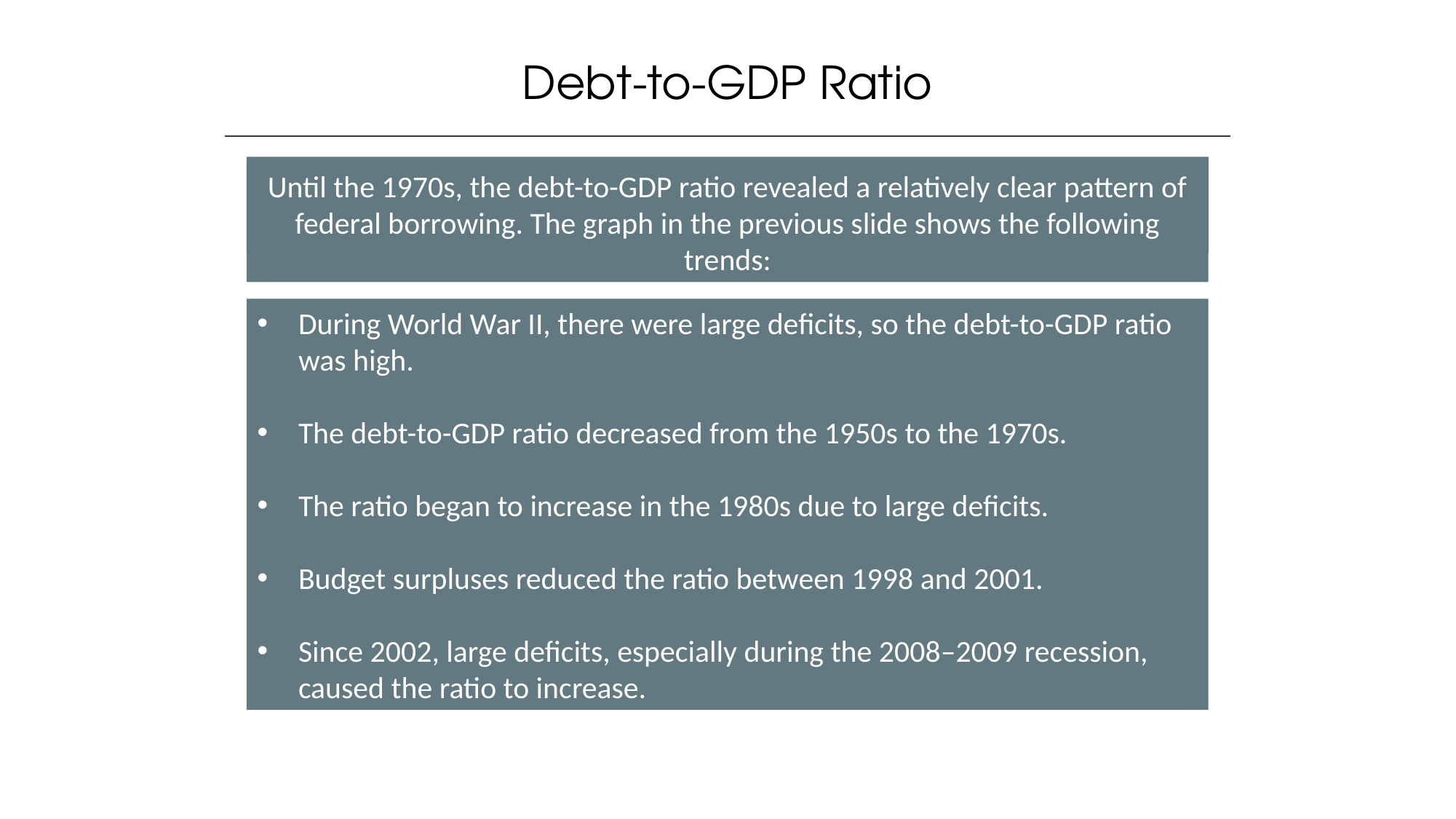

Debt-to-GDP Ratio

Until the 1970s, the debt-to-GDP ratio revealed a relatively clear pattern of federal borrowing. The graph in the previous slide shows the following trends:
During World War II, there were large deficits, so the debt-to-GDP ratio was high.

The debt-to-GDP ratio decreased from the 1950s to the 1970s.

The ratio began to increase in the 1980s due to large deficits.

Budget surpluses reduced the ratio between 1998 and 2001.

Since 2002, large deficits, especially during the 2008–2009 recession, caused the ratio to increase.